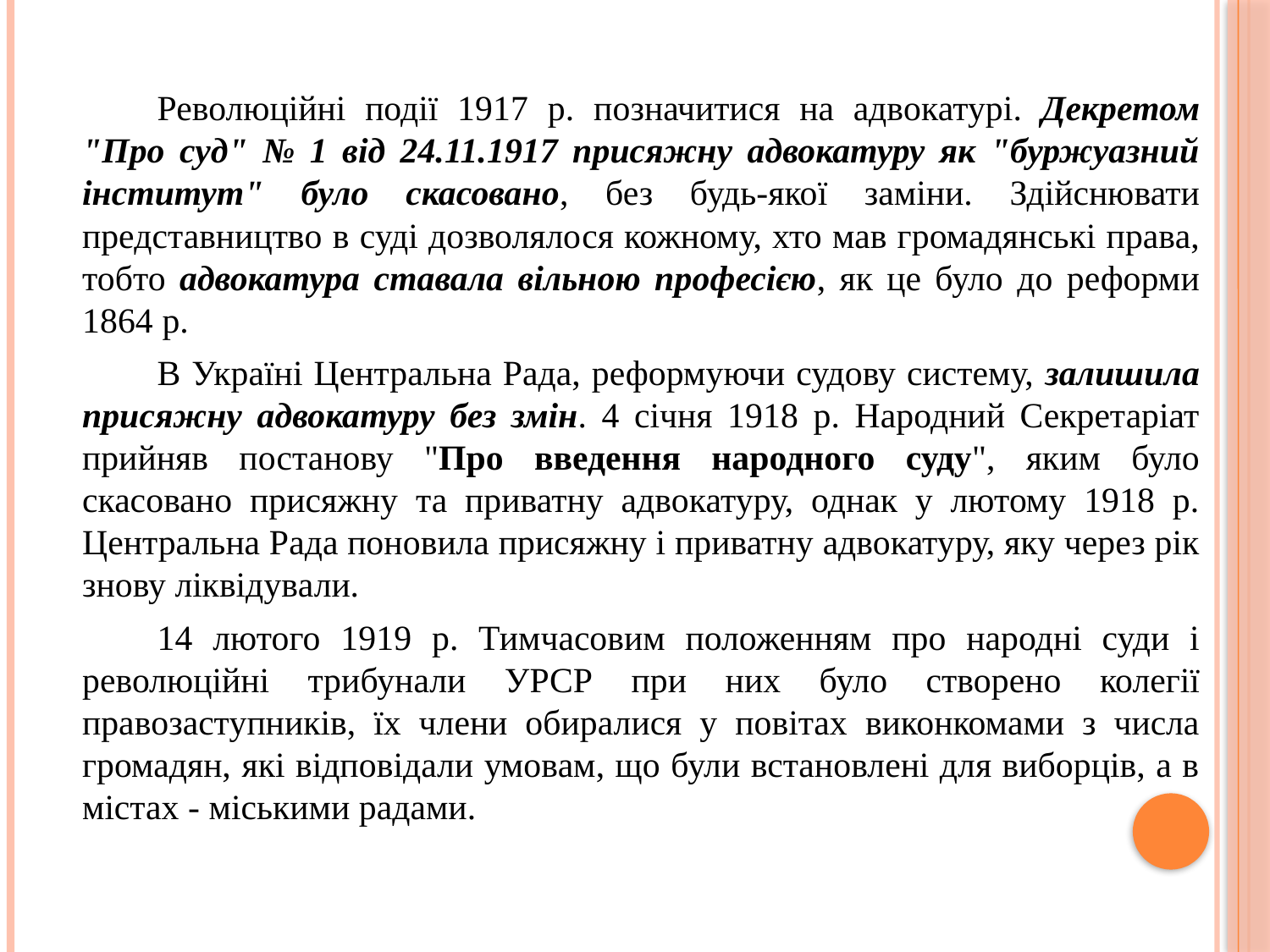

Революційні події 1917 р. позначитися на адвокатурі. Декретом "Про суд" № 1 від 24.11.1917 присяжну адвокатуру як "буржуазний інститут" було скасовано, без будь-якої заміни. Здійснювати представництво в суді дозволялося кожному, хто мав громадянські права, тобто адвокатура ставала вільною професією, як це було до реформи 1864 р.
В Україні Центральна Рада, реформуючи судову систему, залишила присяжну адвокатуру без змін. 4 січня 1918 р. Народний Секретаріат прийняв постанову "Про введення народного суду", яким було скасовано присяжну та приватну адвокатуру, однак у лютому 1918 р. Центральна Рада поновила присяжну і приватну адвокатуру, яку через рік знову ліквідували.
14 лютого 1919 р. Тимчасовим положенням про народні суди і революційні трибунали УРСР при них було створено колегії правозаступників, їх члени обиралися у повітах виконкомами з числа громадян, які відповідали умовам, що були встановлені для виборців, а в містах - міськими радами.